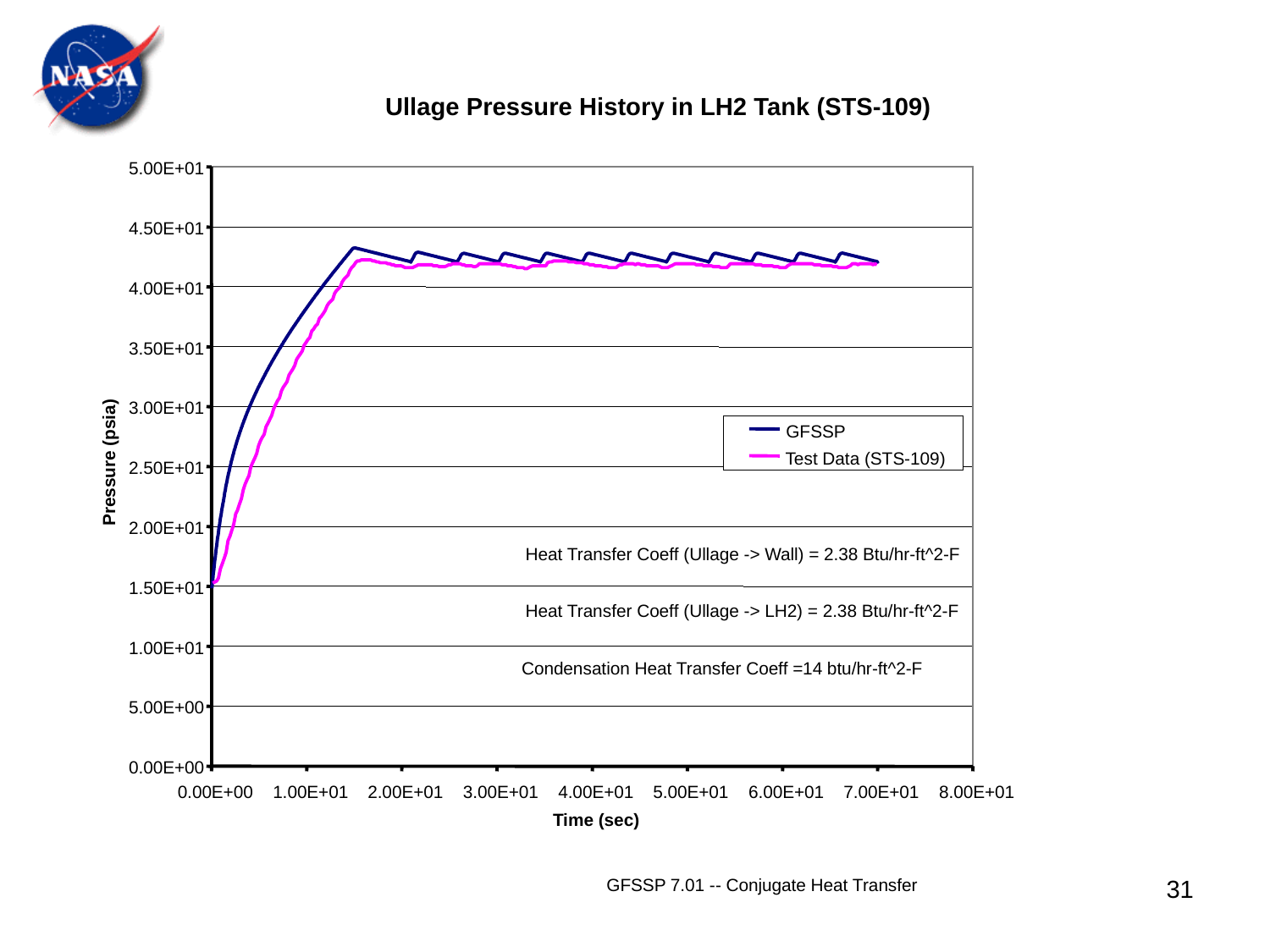

Ullage Pressure History in LH2 Tank (STS-109)
5.00E+01

4.50E+01

4.00E+01

3.50E+01

3.00E+01

GFSSP

Test Data (STS-109)
Pressure (psia)

2.50E+01

2.00E+01

Heat Transfer Coeff (Ullage -> Wall) = 2.38 Btu/hr-ft^2-F
1.50E+01

Heat Transfer Coeff (Ullage -> LH2) = 2.38 Btu/hr-ft^2-F
1.00E+01

Condensation Heat Transfer Coeff =14 btu/hr-ft^2-F
5.00E+00

0.00E+00

0.00E+00
1.00E+01
2.00E+01
3.00E+01
4.00E+01
5.00E+01
6.00E+01
7.00E+01
8.00E+01
Time (sec)
31
GFSSP 7.01 -- Conjugate Heat Transfer